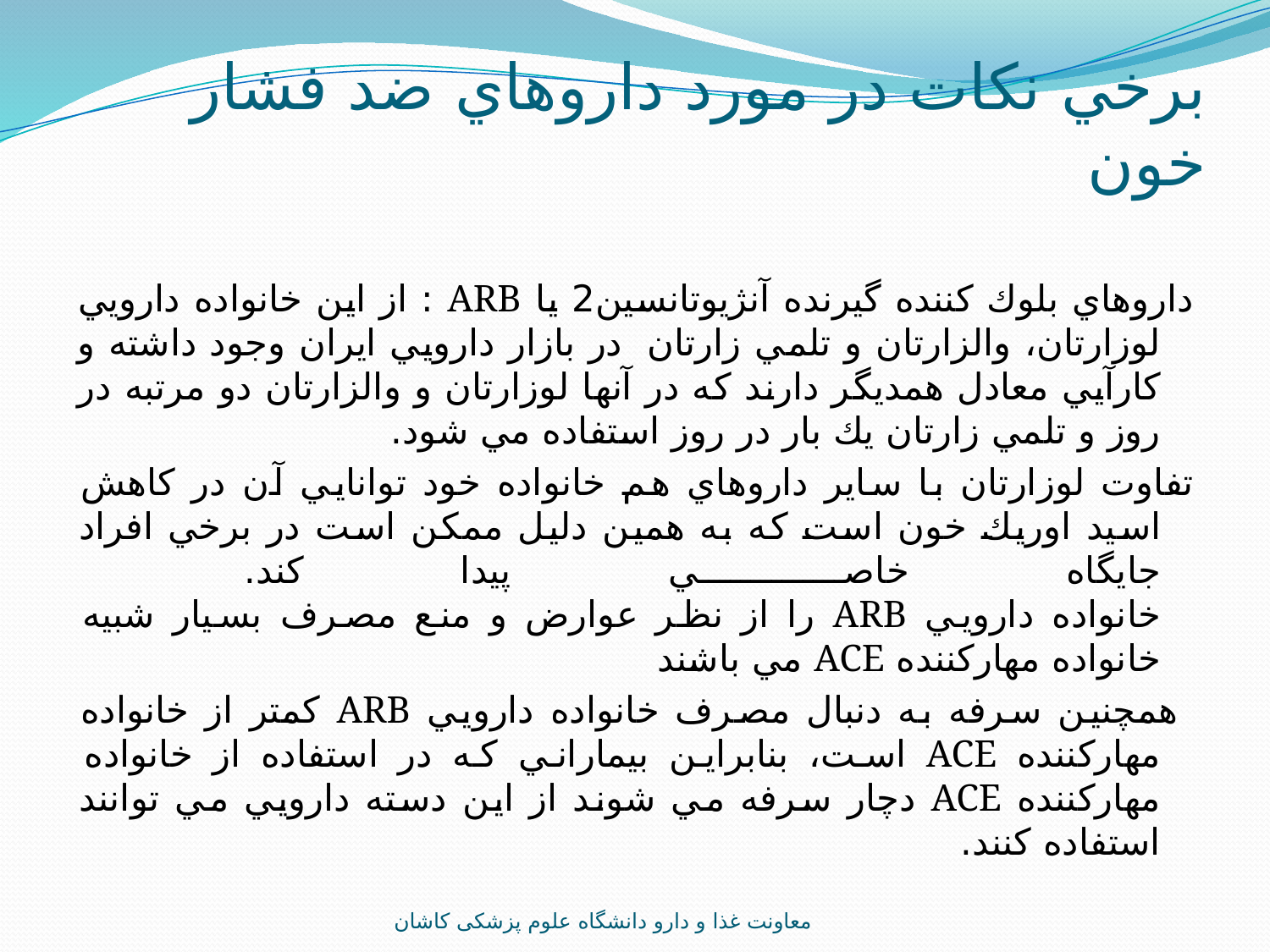

# برخي نكات در مورد داروهاي ضد فشار خون
داروهاي بلوك كننده گيرنده آنژيوتانسين2 يا ARB : از اين خانواده دارويي لوزارتان، والزارتان و تلمي زارتان  در بازار دارويي ايران وجود داشته و كارآيي معادل همديگر دارند كه در آنها لوزارتان و والزارتان دو مرتبه در روز و تلمي زارتان يك بار در روز استفاده مي شود.
تفاوت لوزارتان با ساير داروهاي هم خانواده خود توانايي آن در كاهش اسيد اوريك خون است كه به همين دليل ممكن است در برخي افراد جايگاه خاصي پيدا كند. 
خانواده دارويي ARB را از نظر عوارض و منع مصرف بسيار شبيه خانواده مهاركننده ACE مي باشند
 همچنين سرفه به دنبال مصرف خانواده دارويي ARB كمتر از خانواده مهاركننده ACE است، بنابراين بيماراني كه در استفاده از خانواده مهاركننده ACE دچار سرفه مي شوند از اين دسته دارويي مي توانند استفاده كنند.
معاونت غذا و دارو دانشگاه علوم پزشکی کاشان